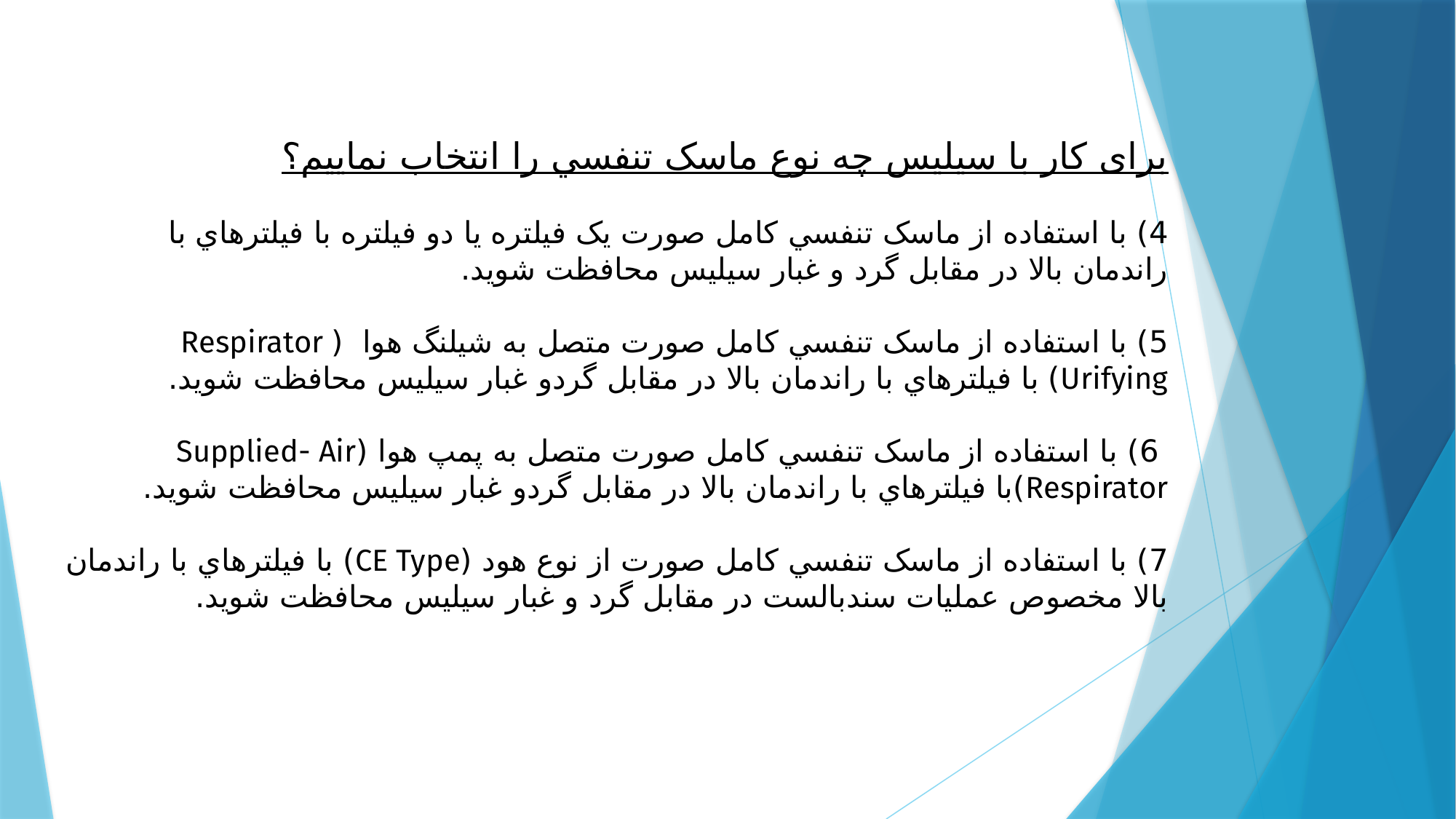

برای كار با سيليس چه نوع ماسک تنفسي را انتخاب نماييم؟

4) با استفاده از ماسک تنفسي كامل صورت يک فيلتره يا دو فيلتره با فيلترهاي با راندمان بالا در مقابل گرد و غبار سيليس محافظت شويد.

5) با استفاده از ماسک تنفسي كامل صورت متصل به شيلنگ هوا  (Respirator  Urifying) با فيلترهاي با راندمان بالا در مقابل گردو غبار سيليس محافظت شويد.

 6) با استفاده از ماسک تنفسي كامل صورت متصل به پمپ هوا (Supplied- Air Respirator)با فيلترهاي با راندمان بالا در مقابل گردو غبار سيليس محافظت شويد.

7) با استفاده از ماسک تنفسي كامل صورت از نوع هود (CE Type) با فيلترهاي با راندمان بالا مخصوص عمليات سندبالست در مقابل گرد و غبار سيليس محافظت شويد.